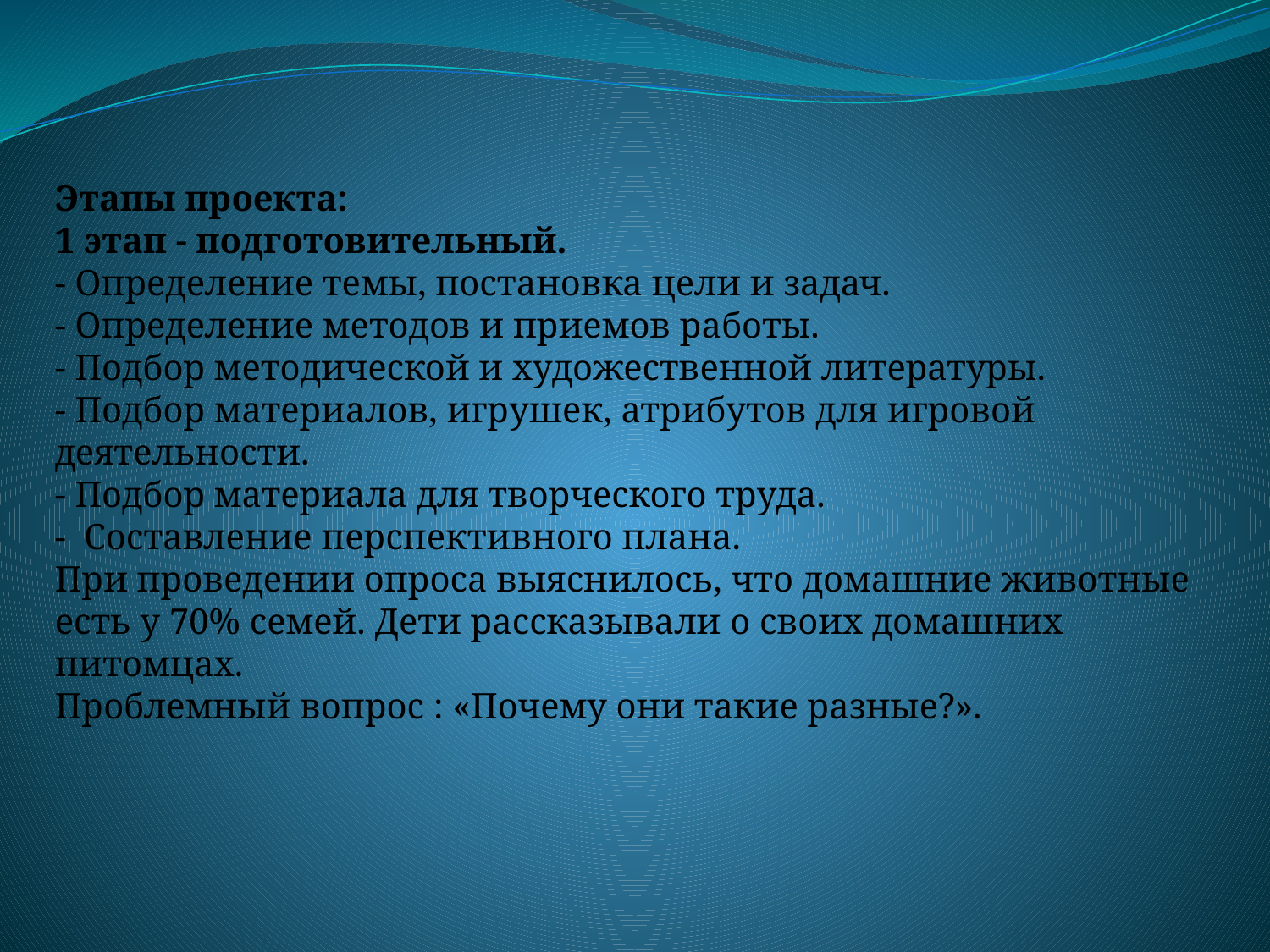

Этапы проекта:
1 этап - подготовительный.
- Определение темы, постановка цели и задач.
- Определение методов и приемов работы.
- Подбор методической и художественной литературы.
- Подбор материалов, игрушек, атрибутов для игровой деятельности.
- Подбор материала для творческого труда.
-  Составление перспективного плана.
При проведении опроса выяснилось, что домашние животные есть у 70% семей. Дети рассказывали о своих домашних питомцах.
Проблемный вопрос : «Почему они такие разные?».